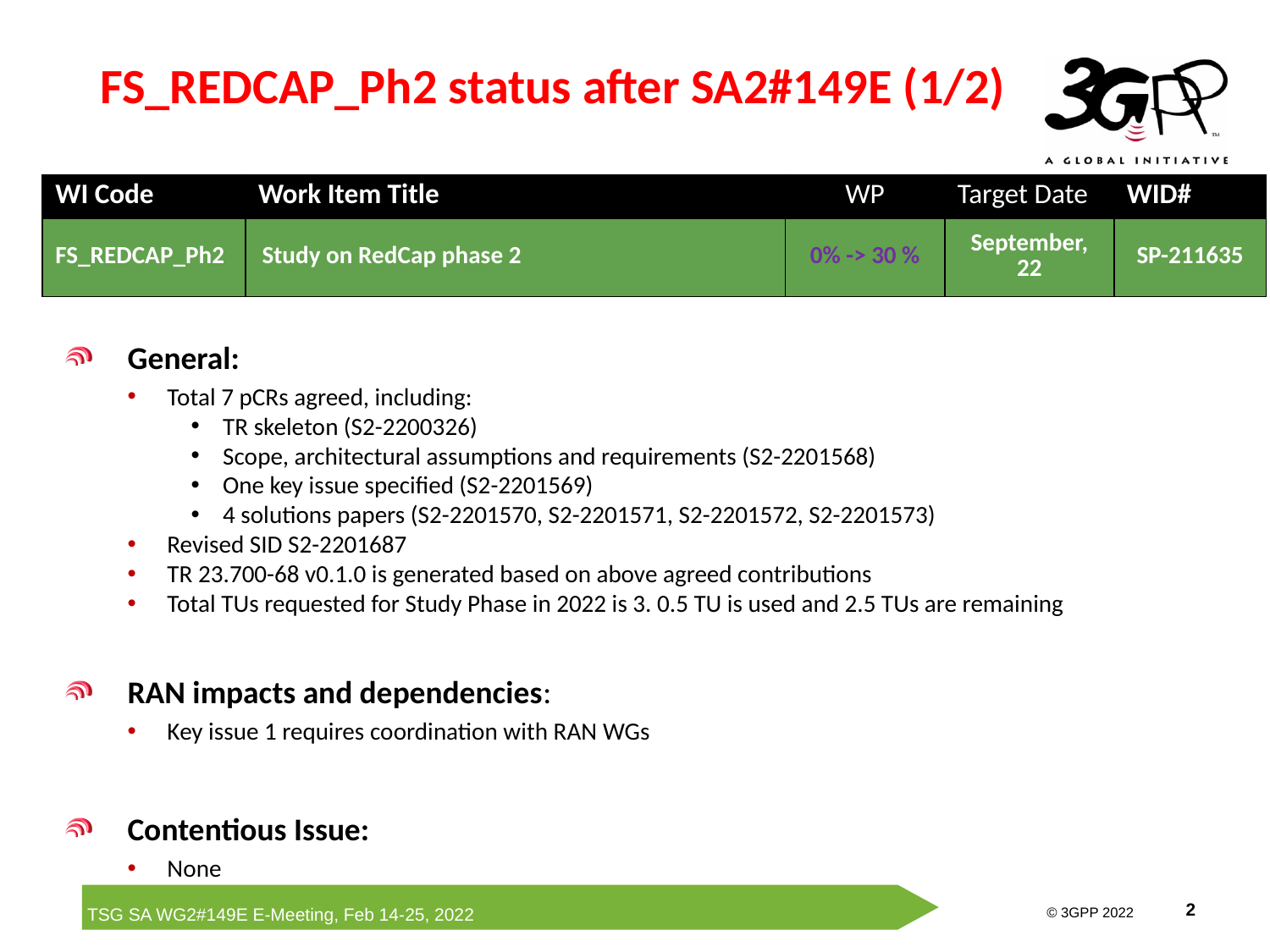

# FS_REDCAP_Ph2 status after SA2#149E (1/2)
| WI Code | Work Item Title | WP | Target Date | WID# |
| --- | --- | --- | --- | --- |
| FS\_REDCAP\_Ph2 | Study on RedCap phase 2 | 0% -> 30 % | September, 22 | SP-211635 |
General:
Total 7 pCRs agreed, including:
TR skeleton (S2-2200326)
Scope, architectural assumptions and requirements (S2-2201568)
One key issue specified (S2-2201569)
4 solutions papers (S2-2201570, S2-2201571, S2-2201572, S2-2201573)
Revised SID S2-2201687
TR 23.700-68 v0.1.0 is generated based on above agreed contributions
Total TUs requested for Study Phase in 2022 is 3. 0.5 TU is used and 2.5 TUs are remaining

RAN impacts and dependencies:
Key issue 1 requires coordination with RAN WGs

Contentious Issue:
None